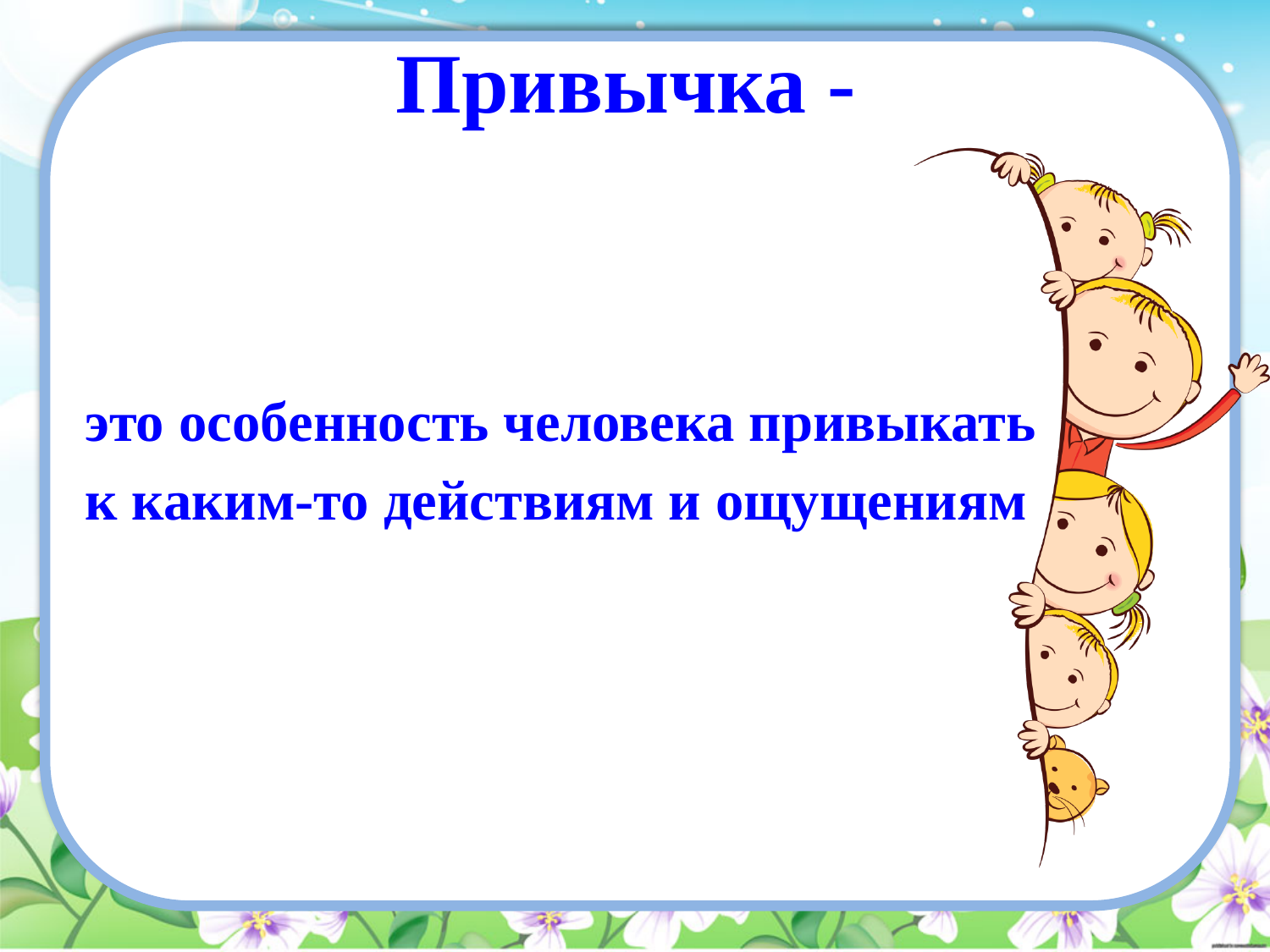

# Привычка -

это особенность человека привыкать
к каким-то действиям и ощущениям